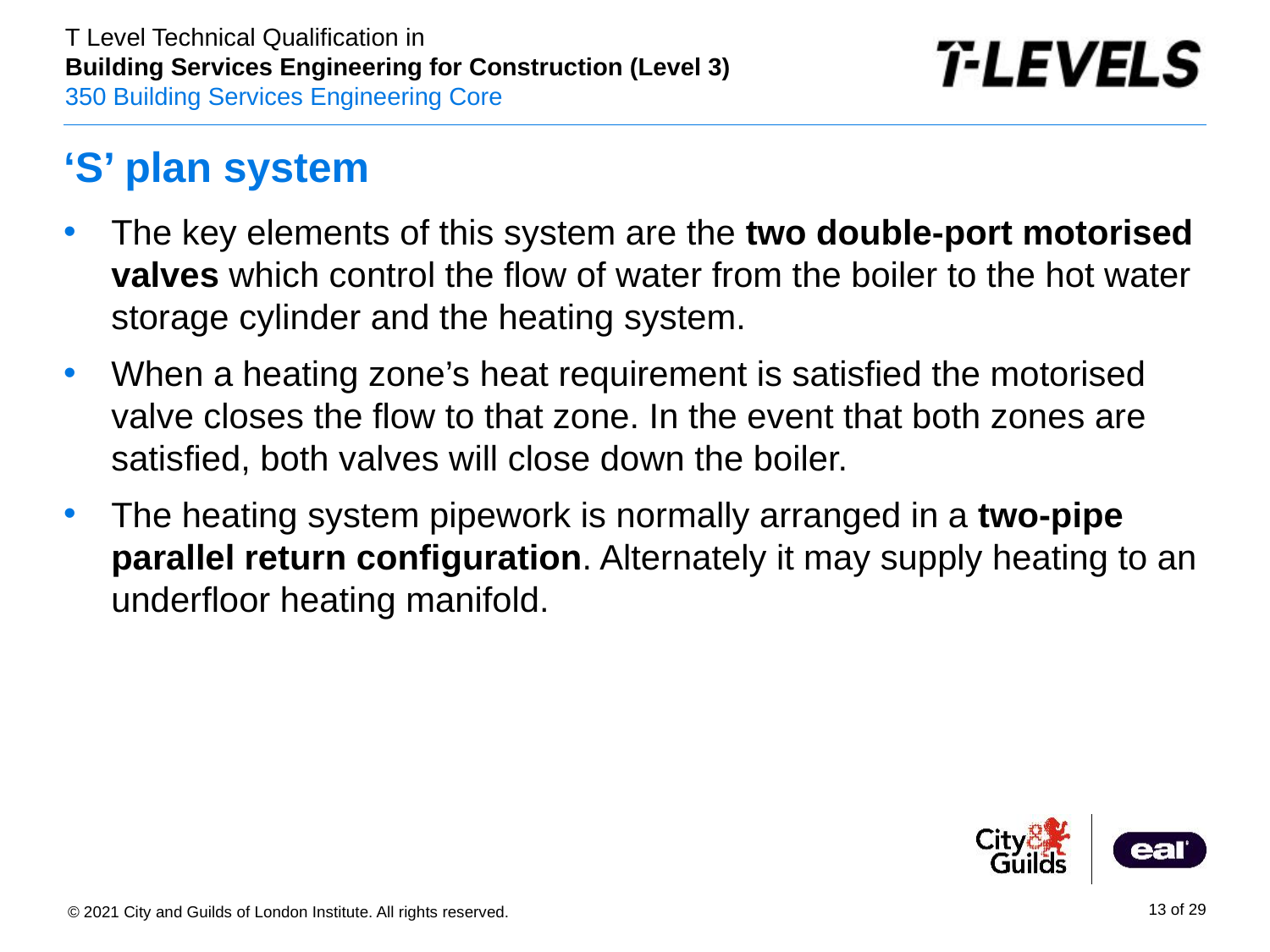

# ‘S’ plan system
The key elements of this system are the two double-port motorised valves which control the flow of water from the boiler to the hot water storage cylinder and the heating system.
When a heating zone’s heat requirement is satisfied the motorised valve closes the flow to that zone. In the event that both zones are satisfied, both valves will close down the boiler.
The heating system pipework is normally arranged in a two-pipe parallel return configuration. Alternately it may supply heating to an underfloor heating manifold.